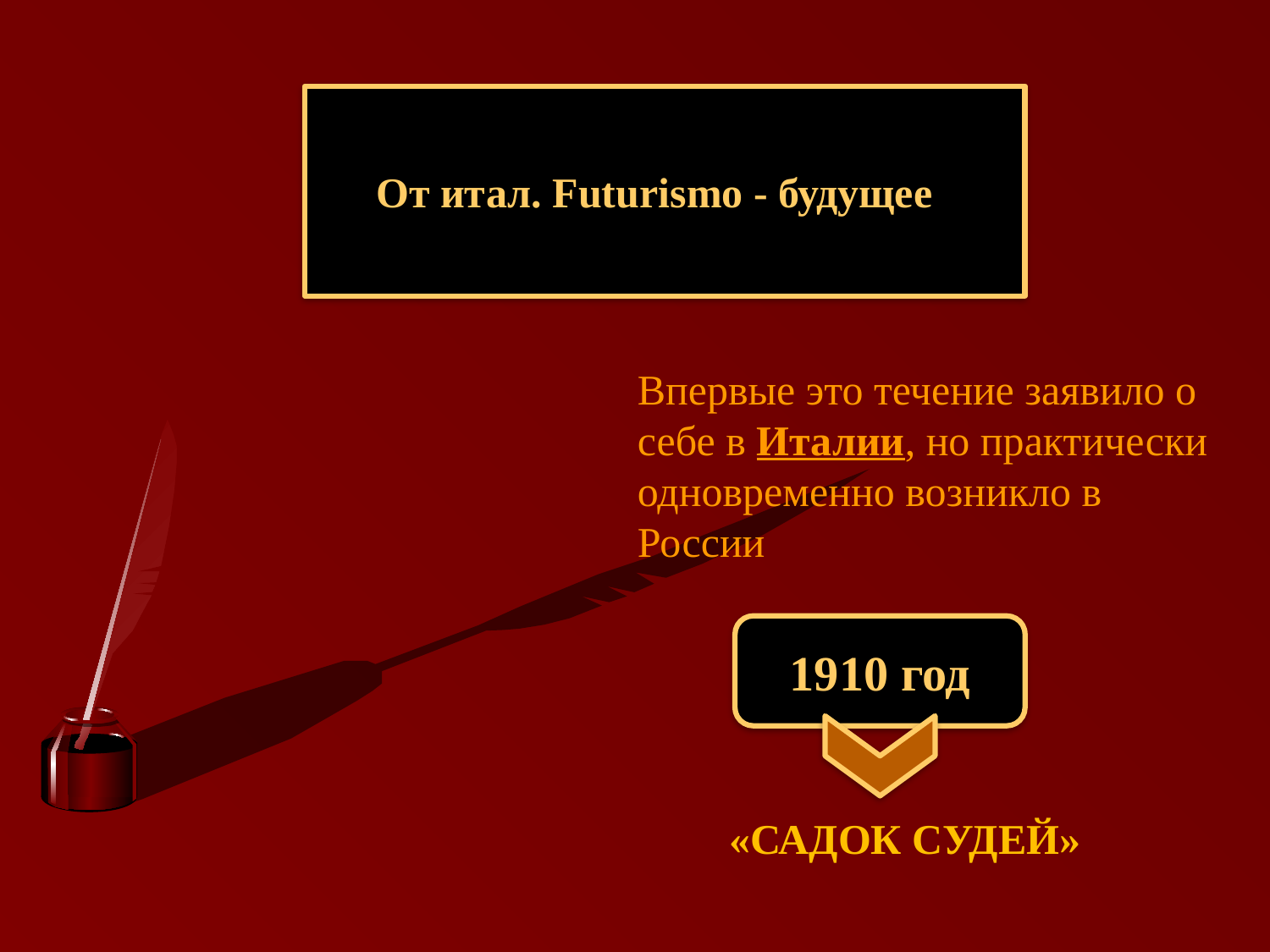

От итал. Futurismo - будущее
Впервые это течение заявило о себе в Италии, но практически одновременно возникло в России
1910 год

«САДОК СУДЕЙ»